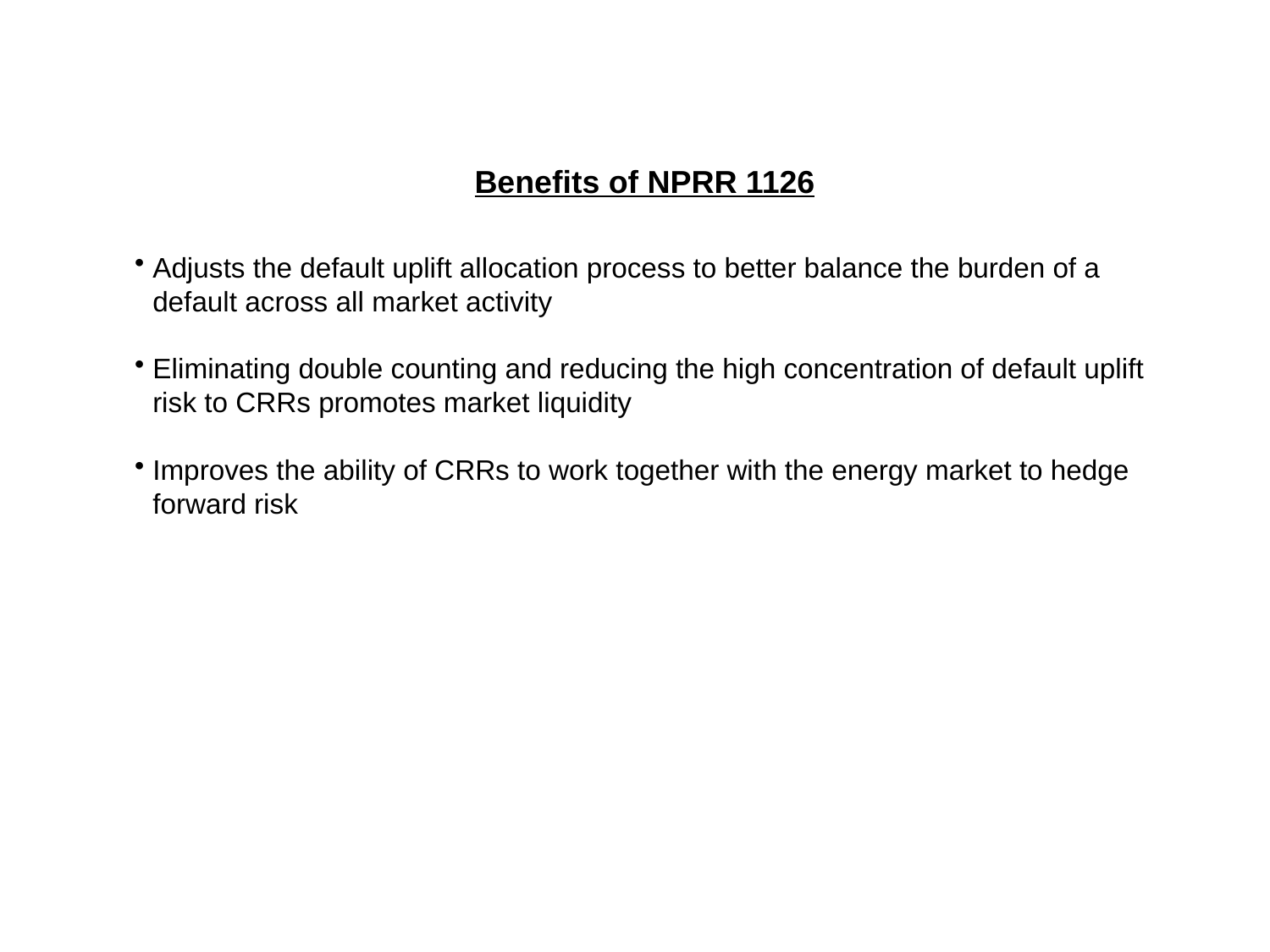

#
Benefits of NPRR 1126

Adjusts the default uplift allocation process to better balance the burden of a default across all market activity

Eliminating double counting and reducing the high concentration of default uplift risk to CRRs promotes market liquidity

Improves the ability of CRRs to work together with the energy market to hedge forward risk